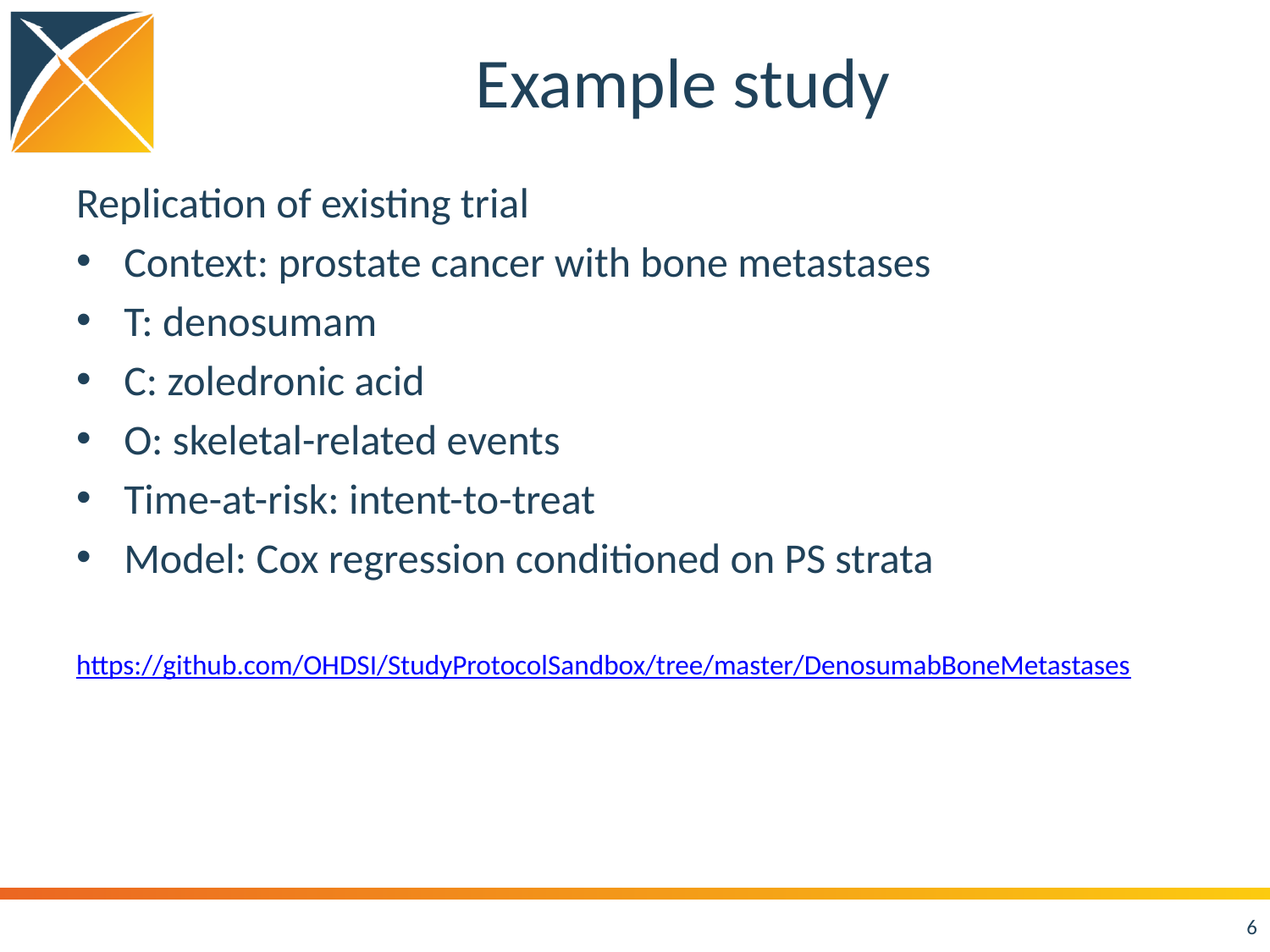

# Example study
Replication of existing trial
Context: prostate cancer with bone metastases
T: denosumam
C: zoledronic acid
O: skeletal-related events
Time-at-risk: intent-to-treat
Model: Cox regression conditioned on PS strata

https://github.com/OHDSI/StudyProtocolSandbox/tree/master/DenosumabBoneMetastases

6